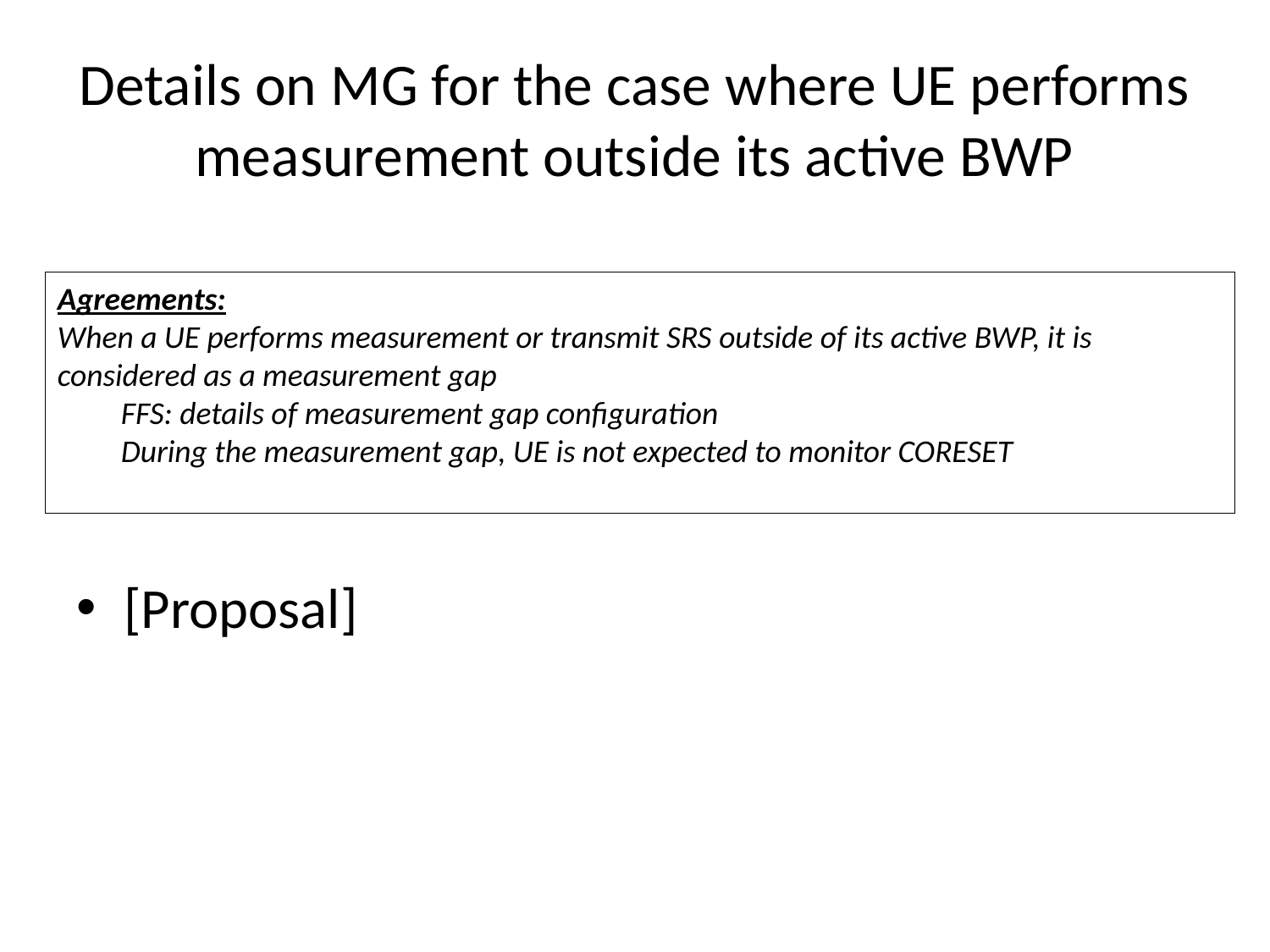

# Details on MG for the case where UE performs measurement outside its active BWP
Agreements:
When a UE performs measurement or transmit SRS outside of its active BWP, it is considered as a measurement gap
FFS: details of measurement gap configuration
During the measurement gap, UE is not expected to monitor CORESET

[Proposal]